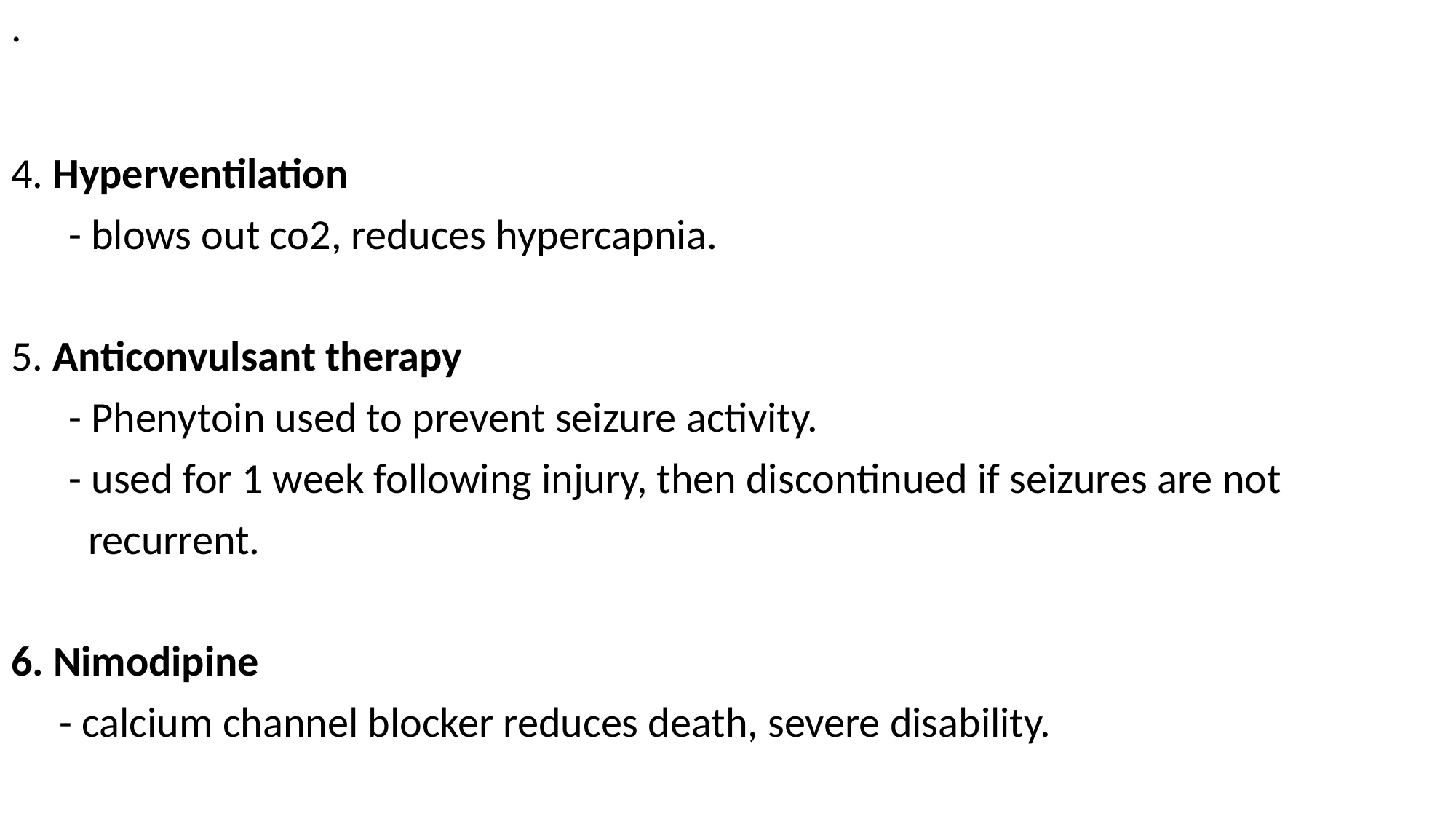

# .

4. Hyperventilation
      - blows out co2, reduces hypercapnia.

5. Anticonvulsant therapy
      - Phenytoin used to prevent seizure activity.
      - used for 1 week following injury, then discontinued if seizures are not
        recurrent.

6. Nimodipine
     - calcium channel blocker reduces death, severe disability.